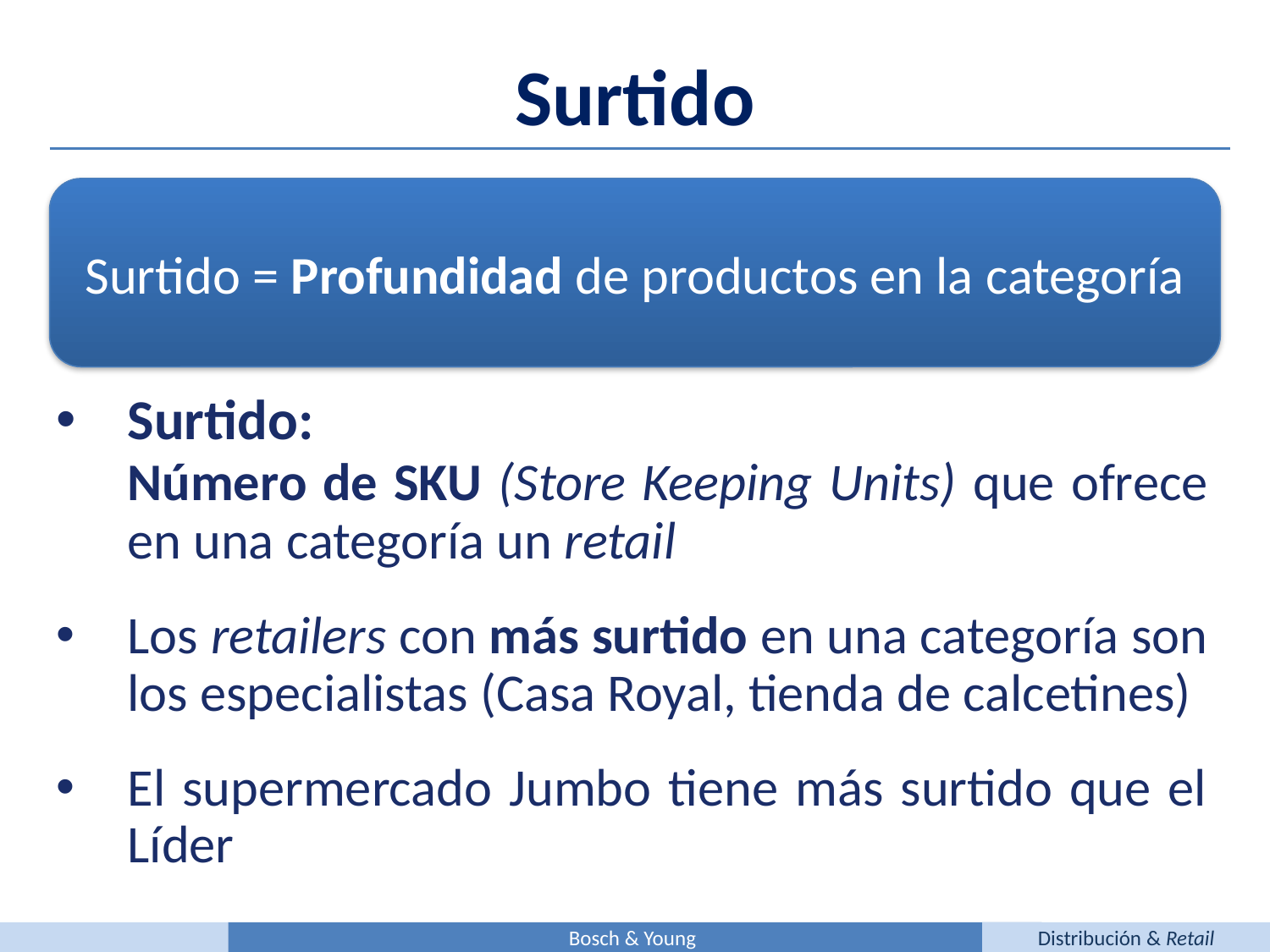

Surtido
Surtido = Profundidad de productos en la categoría

Surtido:
	Número de SKU (Store Keeping Units) que ofrece en una categoría un retail

Los retailers con más surtido en una categoría son los especialistas (Casa Royal, tienda de calcetines)

El supermercado Jumbo tiene más surtido que el Líder

Bosch & Young
Distribución & Retail